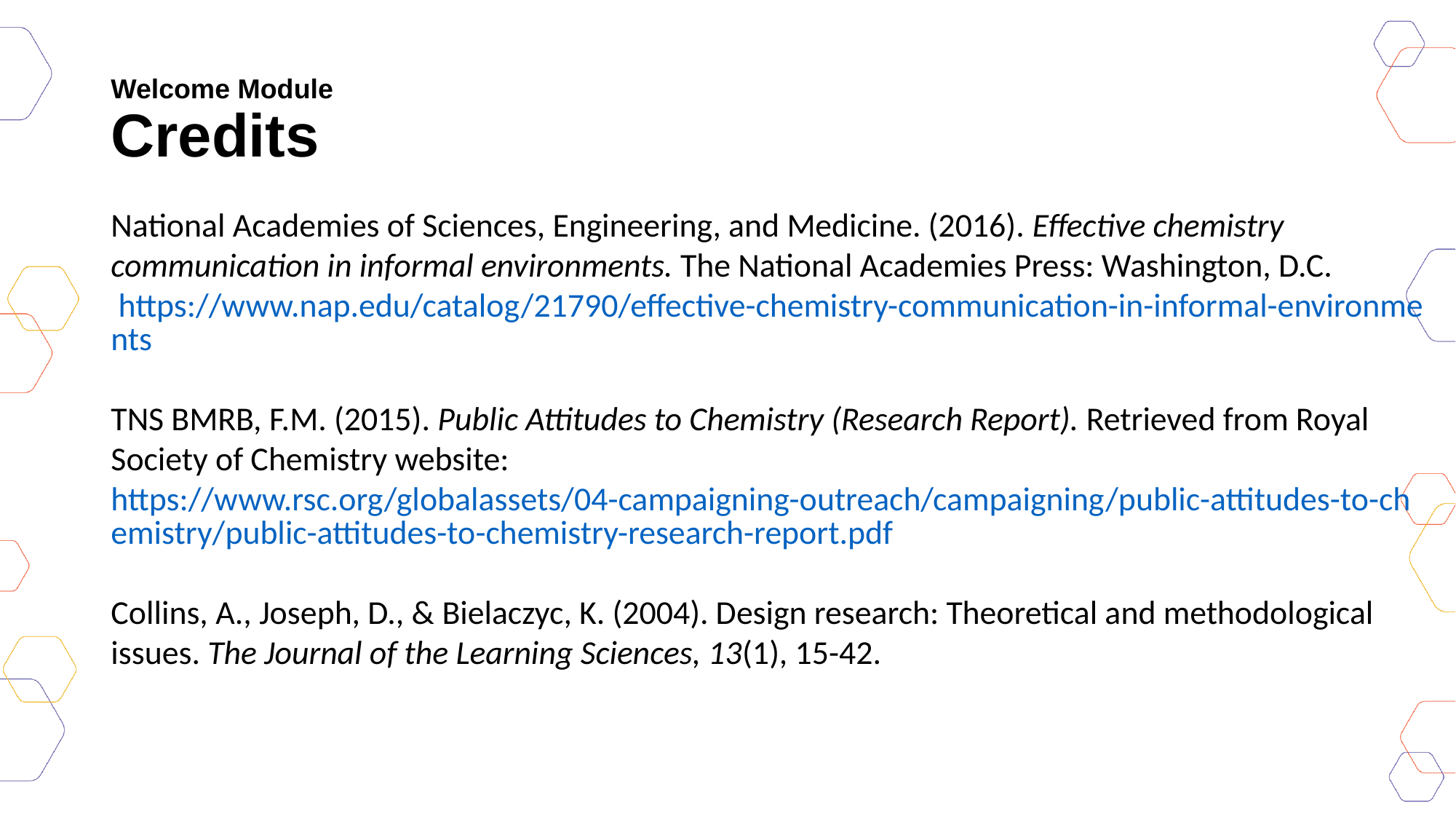

# Welcome Module Credits
National Academies of Sciences, Engineering, and Medicine. (2016). Effective chemistry communication in informal environments. The National Academies Press: Washington, D.C. https://www.nap.edu/catalog/21790/effective-chemistry-communication-in-informal-environments

TNS BMRB, F.M. (2015). Public Attitudes to Chemistry (Research Report). Retrieved from Royal Society of Chemistry website: https://www.rsc.org/globalassets/04-campaigning-outreach/campaigning/public-attitudes-to-chemistry/public-attitudes-to-chemistry-research-report.pdf

Collins, A., Joseph, D., & Bielaczyc, K. (2004). Design research: Theoretical and methodological issues. The Journal of the Learning Sciences, 13(1), 15-42.​